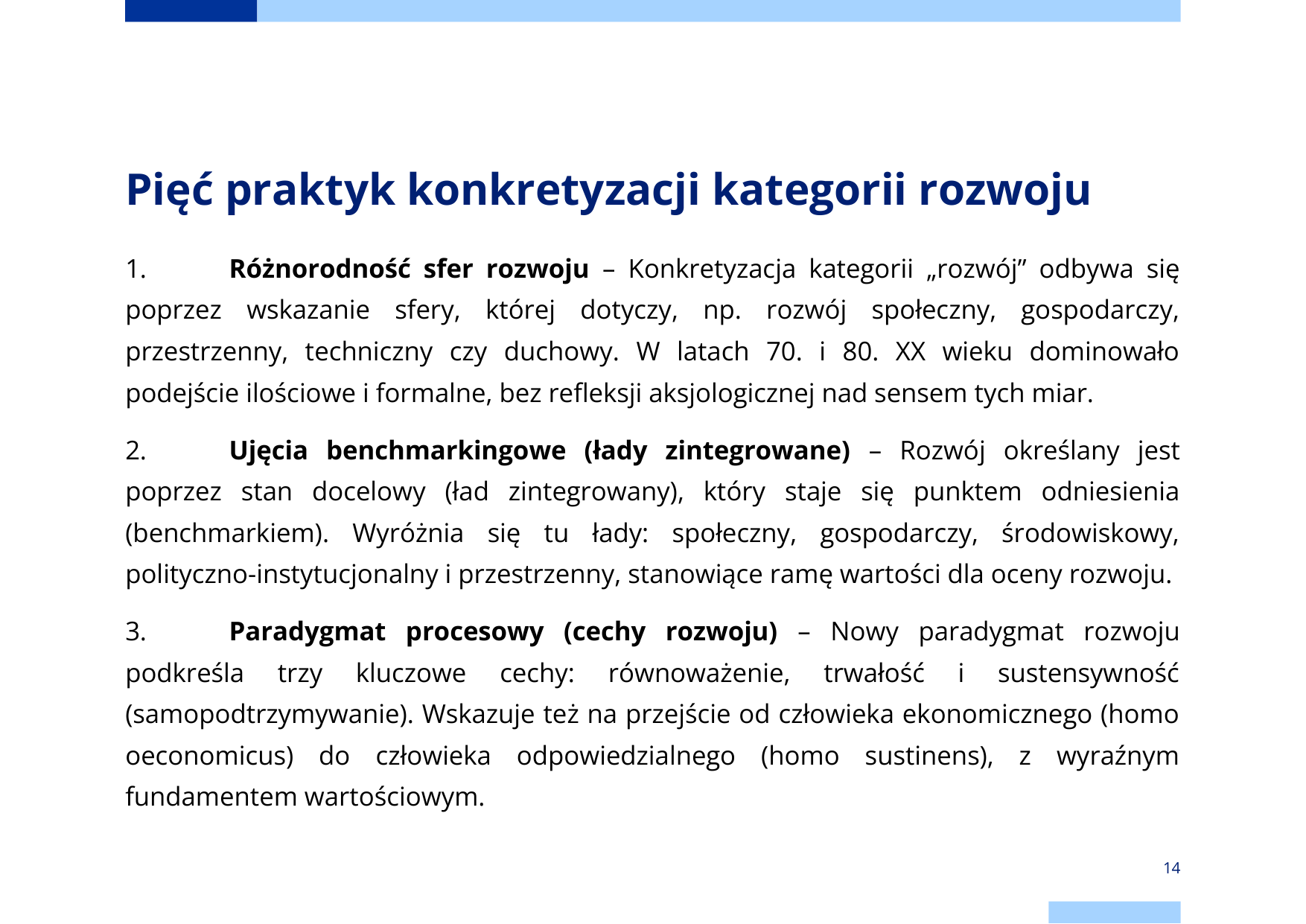

# Pięć praktyk konkretyzacji kategorii rozwoju
1.	Różnorodność sfer rozwoju – Konkretyzacja kategorii „rozwój” odbywa się poprzez wskazanie sfery, której dotyczy, np. rozwój społeczny, gospodarczy, przestrzenny, techniczny czy duchowy. W latach 70. i 80. XX wieku dominowało podejście ilościowe i formalne, bez refleksji aksjologicznej nad sensem tych miar.
2.	Ujęcia benchmarkingowe (łady zintegrowane) – Rozwój określany jest poprzez stan docelowy (ład zintegrowany), który staje się punktem odniesienia (benchmarkiem). Wyróżnia się tu łady: społeczny, gospodarczy, środowiskowy, polityczno-instytucjonalny i przestrzenny, stanowiące ramę wartości dla oceny rozwoju.
3.	Paradygmat procesowy (cechy rozwoju) – Nowy paradygmat rozwoju podkreśla trzy kluczowe cechy: równoważenie, trwałość i sustensywność (samopodtrzymywanie). Wskazuje też na przejście od człowieka ekonomicznego (homo oeconomicus) do człowieka odpowiedzialnego (homo sustinens), z wyraźnym fundamentem wartościowym.
14